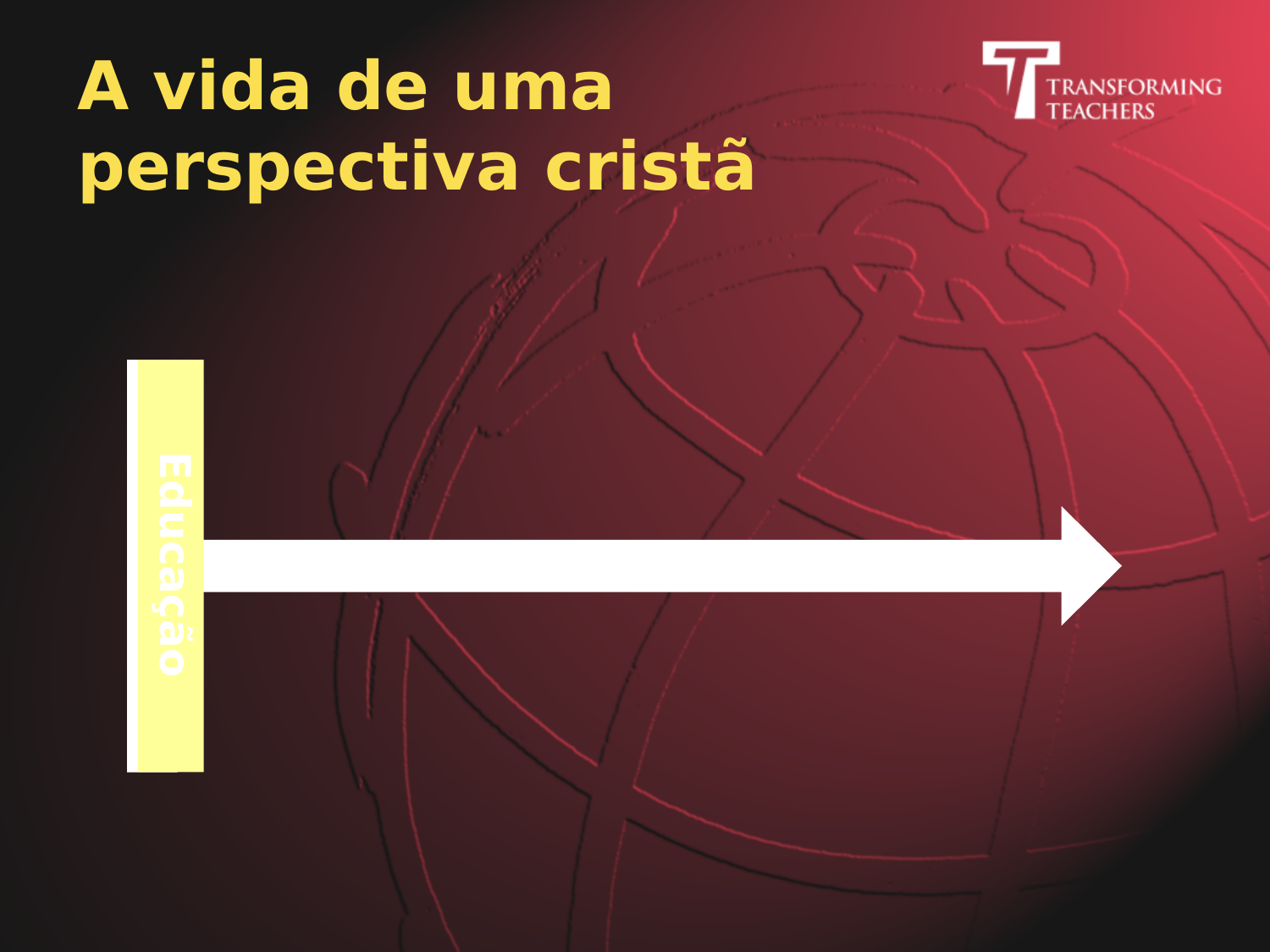

# A vida de uma perspectiva cristã

Educação
Vida eterna